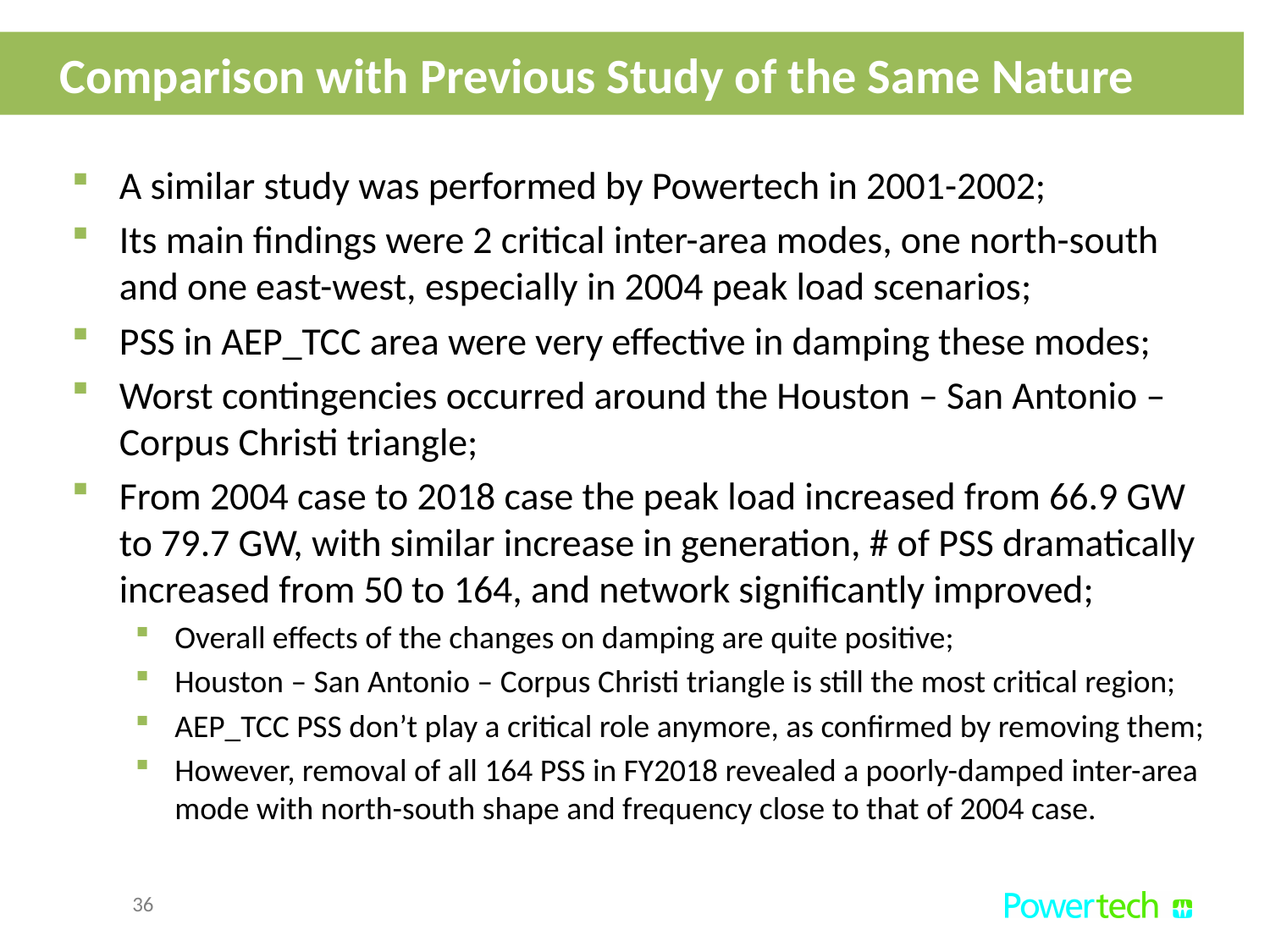

Comparison with Previous Study of the Same Nature
A similar study was performed by Powertech in 2001-2002;
Its main findings were 2 critical inter-area modes, one north-south and one east-west, especially in 2004 peak load scenarios;
PSS in AEP_TCC area were very effective in damping these modes;
Worst contingencies occurred around the Houston – San Antonio – Corpus Christi triangle;
From 2004 case to 2018 case the peak load increased from 66.9 GW to 79.7 GW, with similar increase in generation, # of PSS dramatically increased from 50 to 164, and network significantly improved;
Overall effects of the changes on damping are quite positive;
Houston – San Antonio – Corpus Christi triangle is still the most critical region;
AEP_TCC PSS don’t play a critical role anymore, as confirmed by removing them;
However, removal of all 164 PSS in FY2018 revealed a poorly-damped inter-area mode with north-south shape and frequency close to that of 2004 case.
36